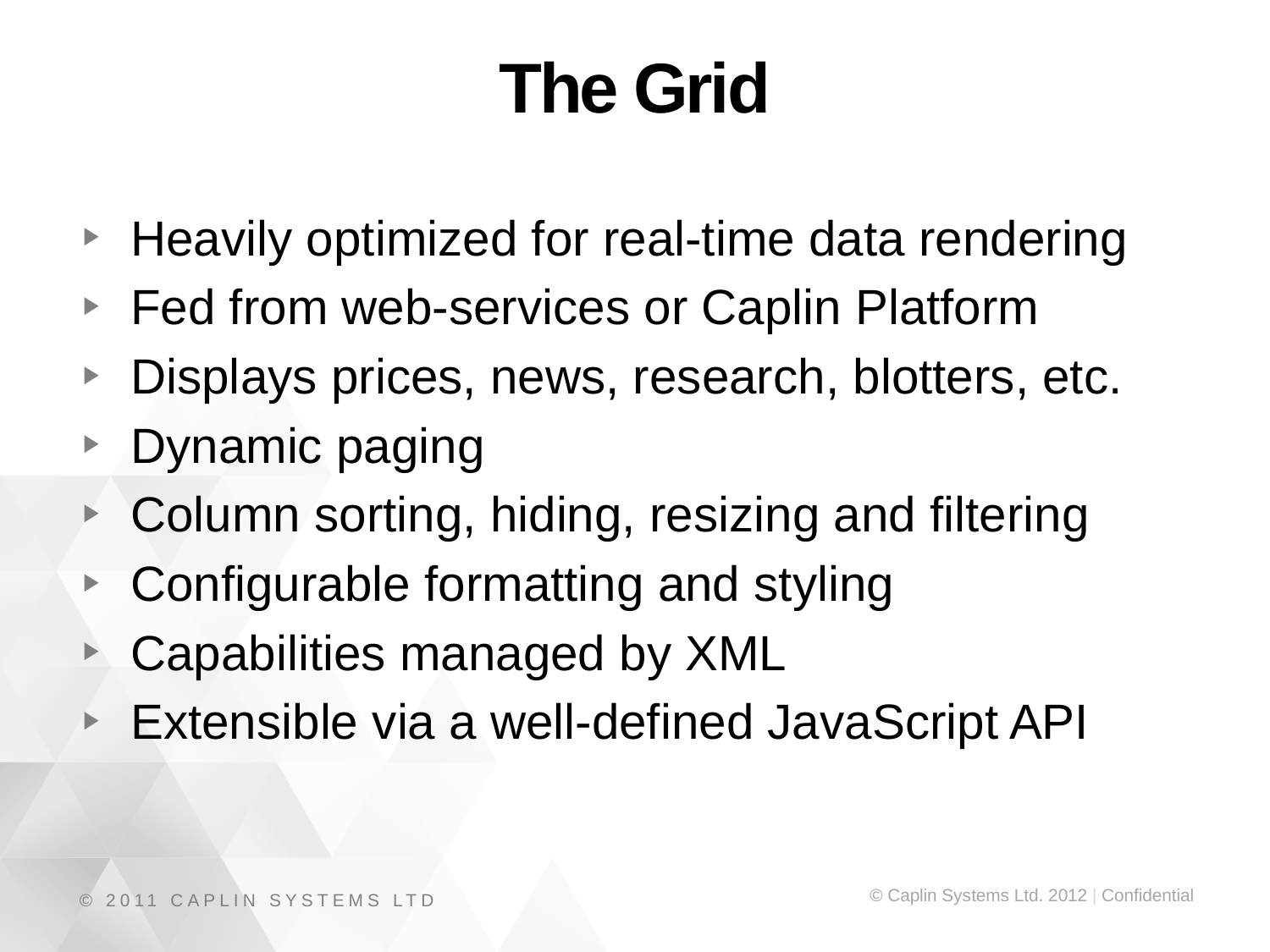

# The Grid
Heavily optimized for real-time data rendering
Fed from web-services or Caplin Platform
Displays prices, news, research, blotters, etc.
Dynamic paging
Column sorting, hiding, resizing and filtering
Configurable formatting and styling
Capabilities managed by XML
Extensible via a well-defined JavaScript API

© 2011 CAPLIN SYSTEMS LTD